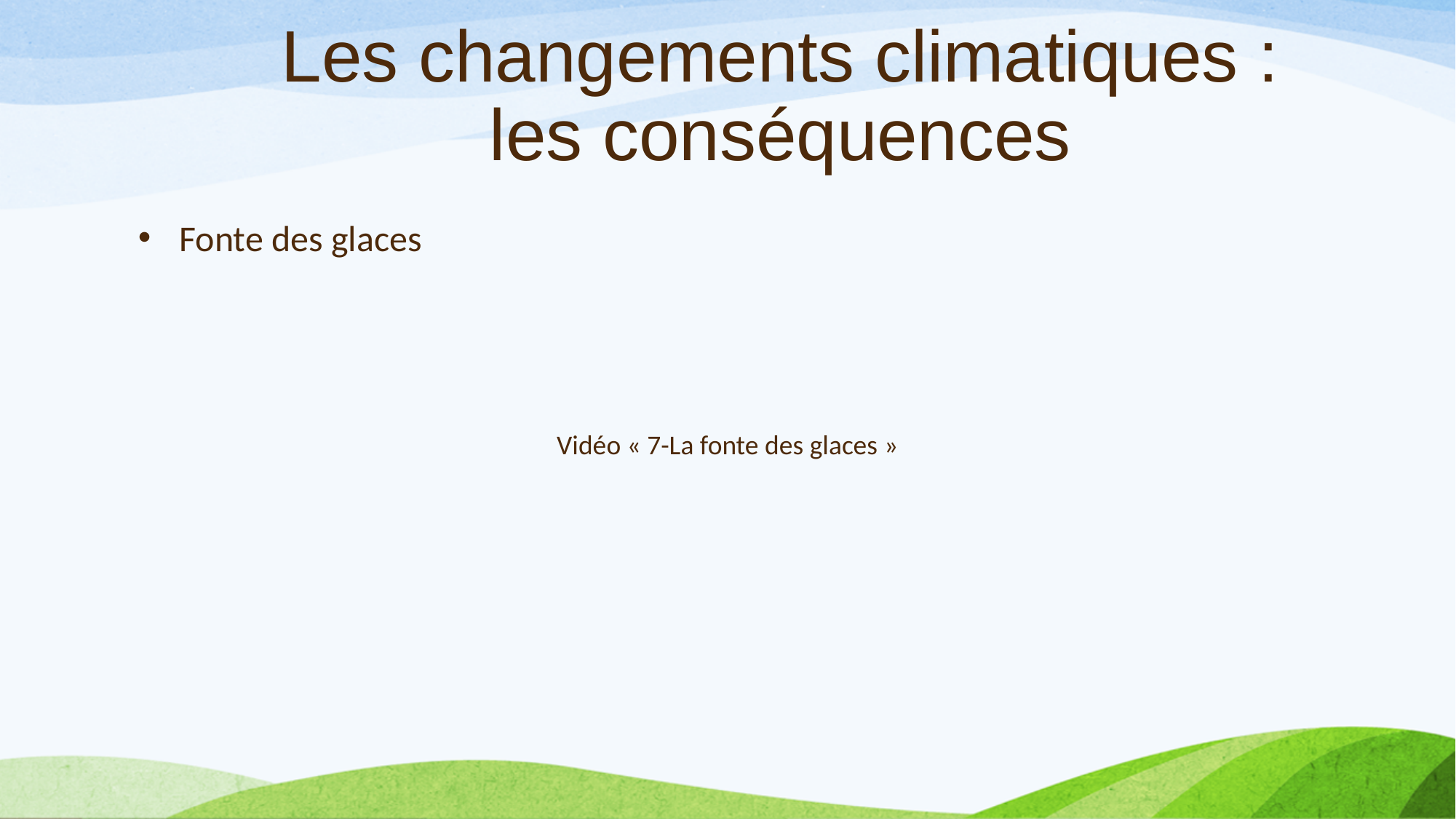

# Les changements climatiques : les conséquences
Fonte des glaces

Vidéo « 7-La fonte des glaces »